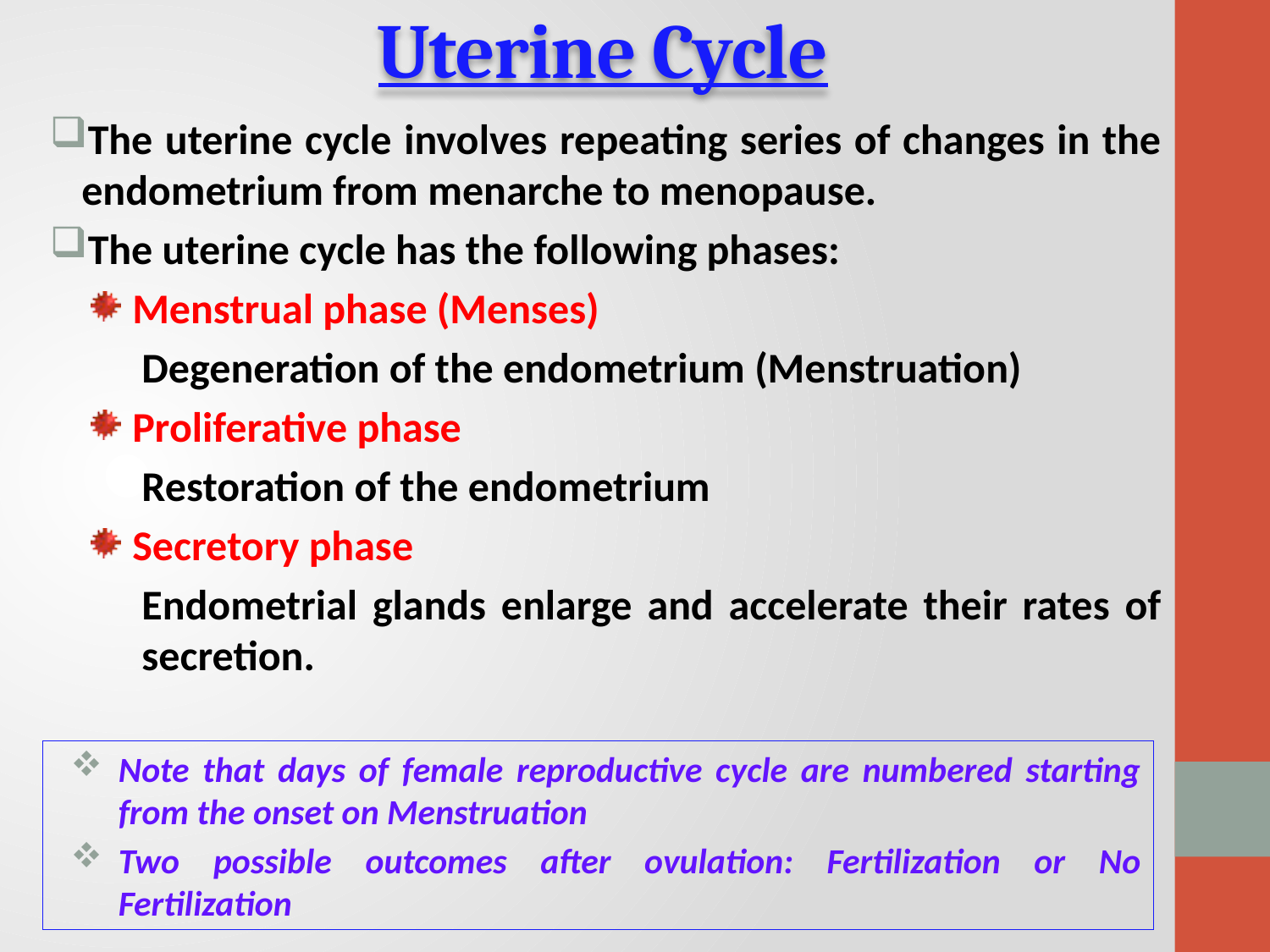

# Uterine Cycle
The uterine cycle involves repeating series of changes in the endometrium from menarche to menopause.
The uterine cycle has the following phases:
 Menstrual phase (Menses)
Degeneration of the endometrium (Menstruation)
 Proliferative phase
Restoration of the endometrium
 Secretory phase
Endometrial glands enlarge and accelerate their rates of secretion.
Note that days of female reproductive cycle are numbered starting from the onset on Menstruation
Two possible outcomes after ovulation: Fertilization or No Fertilization